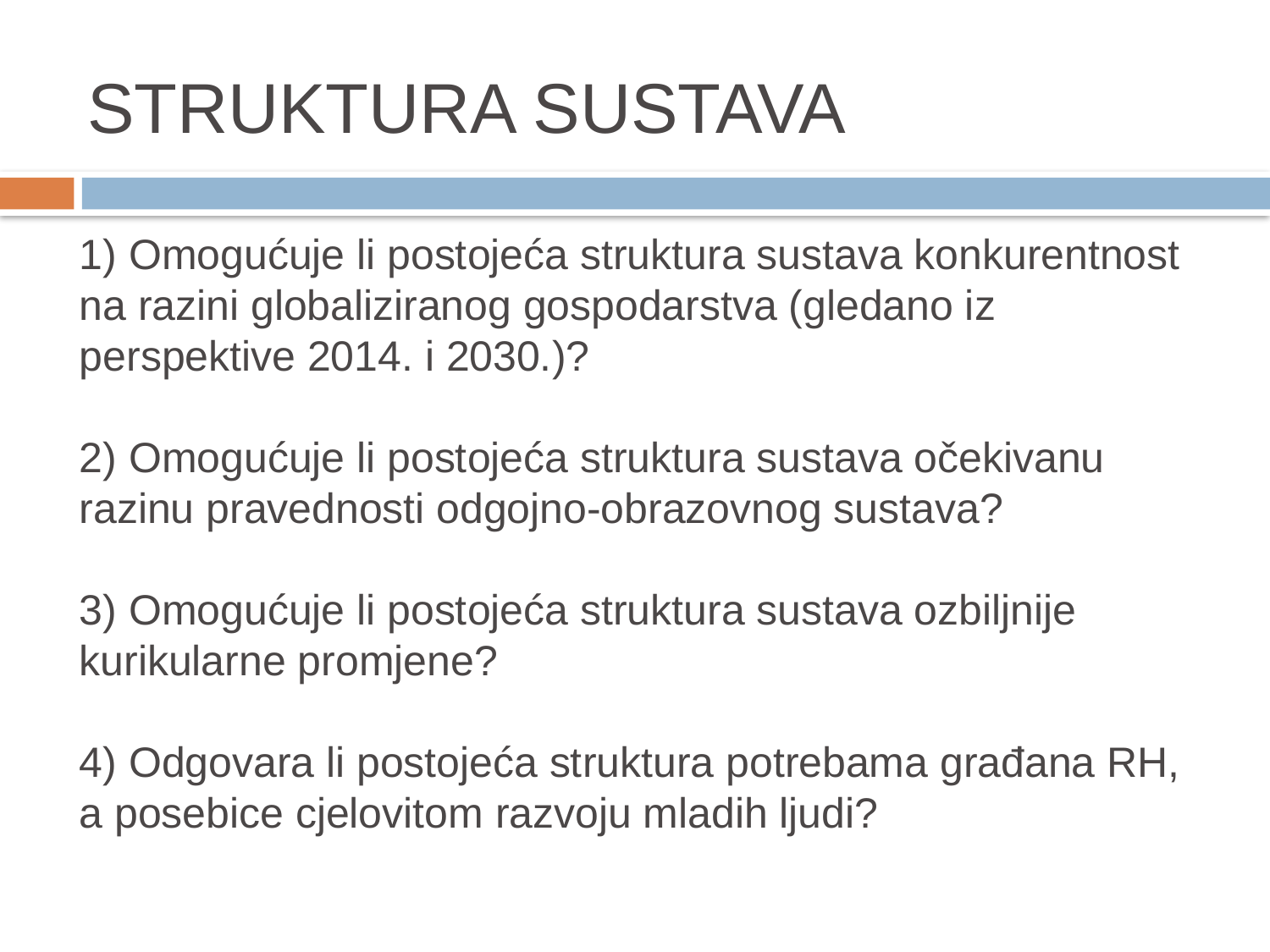

STRUKTURA SUSTAVA

1) Omogućuje li postojeća struktura sustava konkurentnost na razini globaliziranog gospodarstva (gledano iz perspektive 2014. i 2030.)?

2) Omogućuje li postojeća struktura sustava očekivanu razinu pravednosti odgojno-obrazovnog sustava?

3) Omogućuje li postojeća struktura sustava ozbiljnije kurikularne promjene?

4) Odgovara li postojeća struktura potrebama građana RH, a posebice cjelovitom razvoju mladih ljudi?